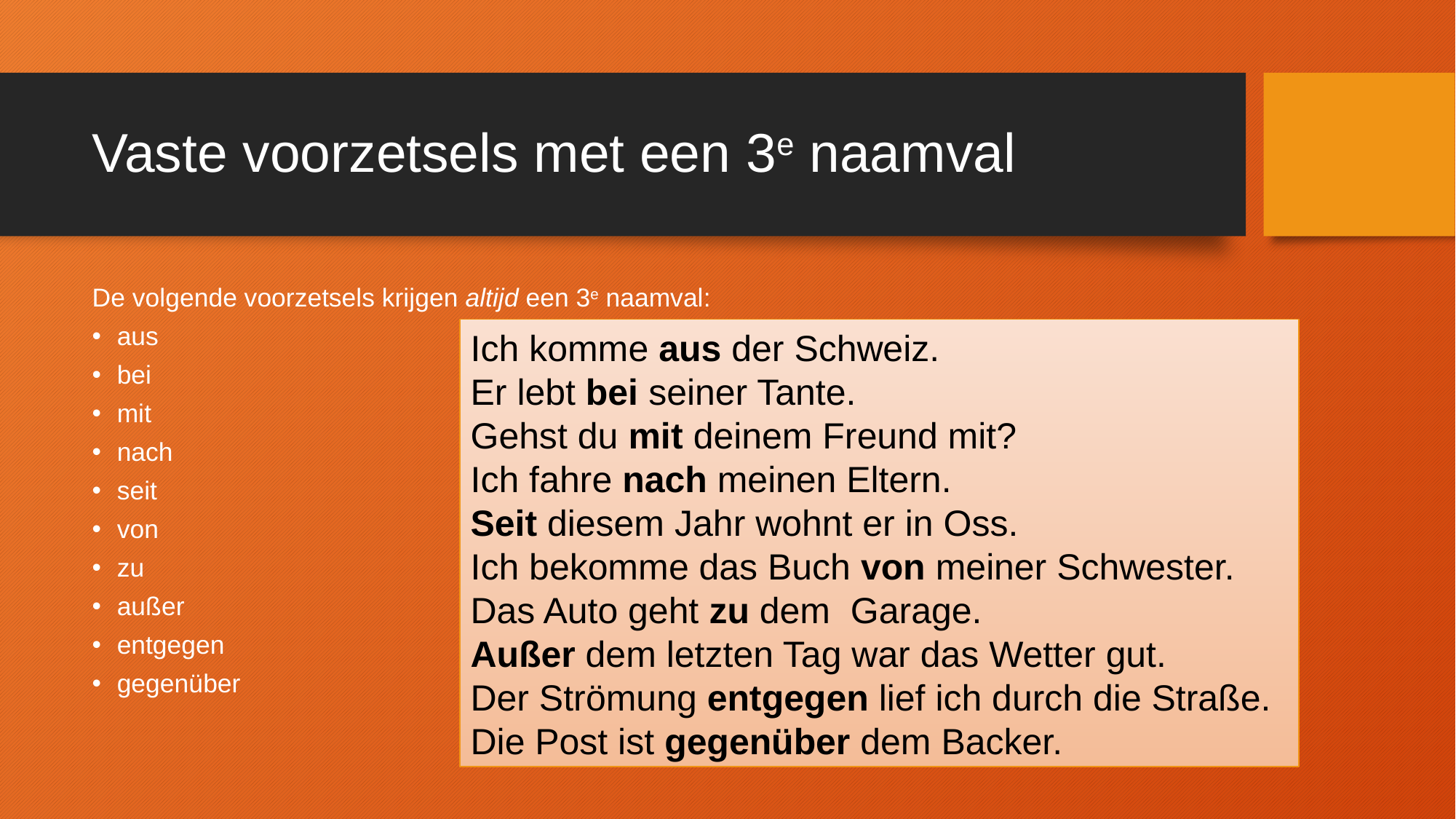

# Vaste voorzetsels met een 3e naamval
De volgende voorzetsels krijgen altijd een 3e naamval:
aus
bei
mit
nach
seit
von
zu
außer
entgegen
gegenüber
Ich komme aus der Schweiz.
Er lebt bei seiner Tante.
Gehst du mit deinem Freund mit?
Ich fahre nach meinen Eltern.
Seit diesem Jahr wohnt er in Oss.
Ich bekomme das Buch von meiner Schwester.
Das Auto geht zu dem  Garage.
Außer dem letzten Tag war das Wetter gut.
Der Strömung entgegen lief ich durch die Straße.
Die Post ist gegenüber dem Backer.